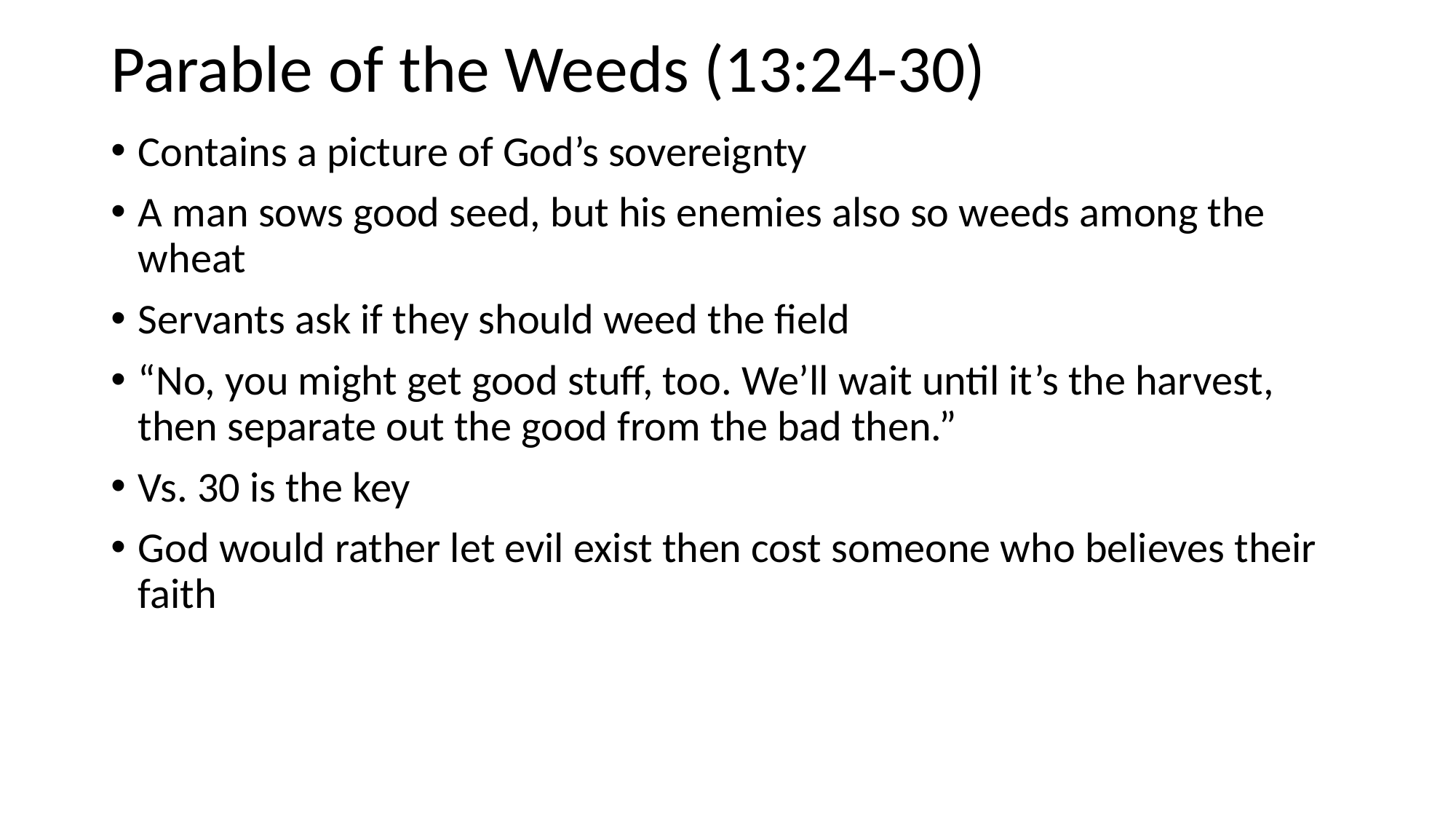

# Parable of the Weeds (13:24-30)
Contains a picture of God’s sovereignty
A man sows good seed, but his enemies also so weeds among the wheat
Servants ask if they should weed the field
“No, you might get good stuff, too. We’ll wait until it’s the harvest, then separate out the good from the bad then.”
Vs. 30 is the key
God would rather let evil exist then cost someone who believes their faith